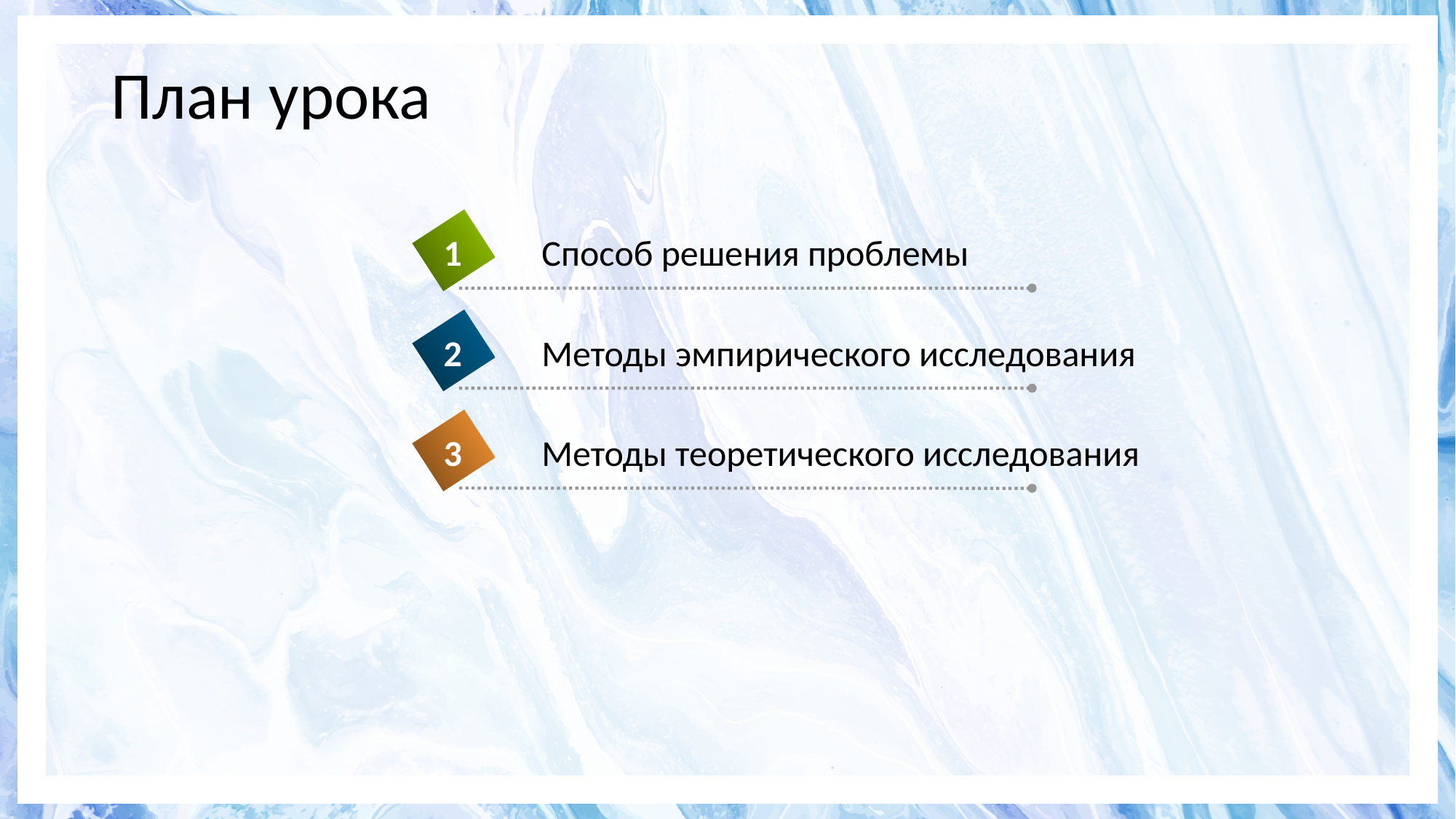

# План урока

1
Способ решения проблемы

2
Методы эмпирического исследования

3
Методы теоретического исследования